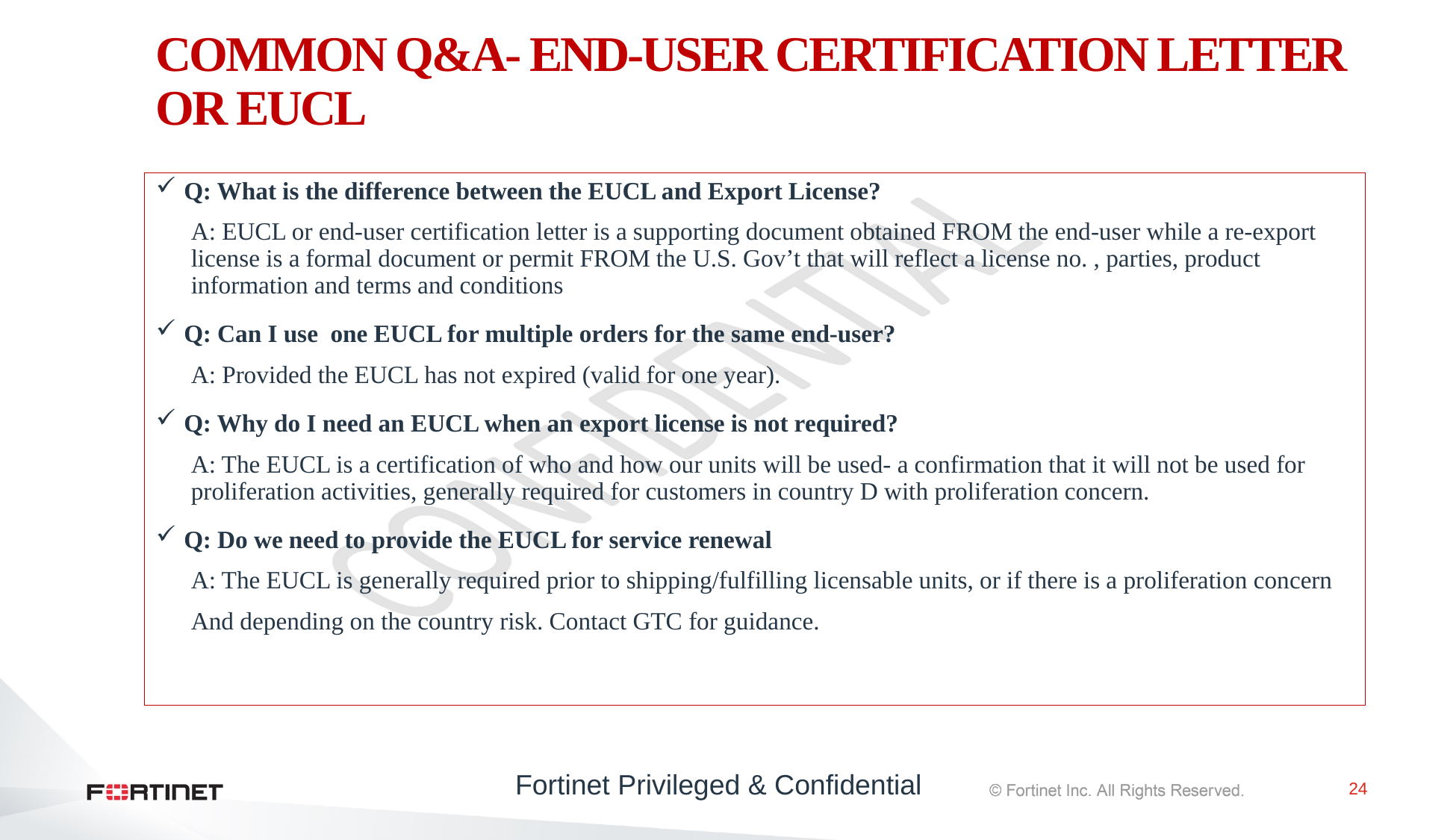

# COMMON Q&A- END-USER CERTIFICATION LETTER OR EUCL
Q: What is the difference between the EUCL and Export License?
A: EUCL or end-user certification letter is a supporting document obtained FROM the end-user while a re-export license is a formal document or permit FROM the U.S. Gov’t that will reflect a license no. , parties, product information and terms and conditions
Q: Can I use  one EUCL for multiple orders for the same end-user?
A: Provided the EUCL has not expired (valid for one year).
Q: Why do I need an EUCL when an export license is not required?
A: The EUCL is a certification of who and how our units will be used- a confirmation that it will not be used for proliferation activities, generally required for customers in country D with proliferation concern.
Q: Do we need to provide the EUCL for service renewal
A: The EUCL is generally required prior to shipping/fulfilling licensable units, or if there is a proliferation concern
And depending on the country risk. Contact GTC for guidance.

Fortinet Privileged & Confidential